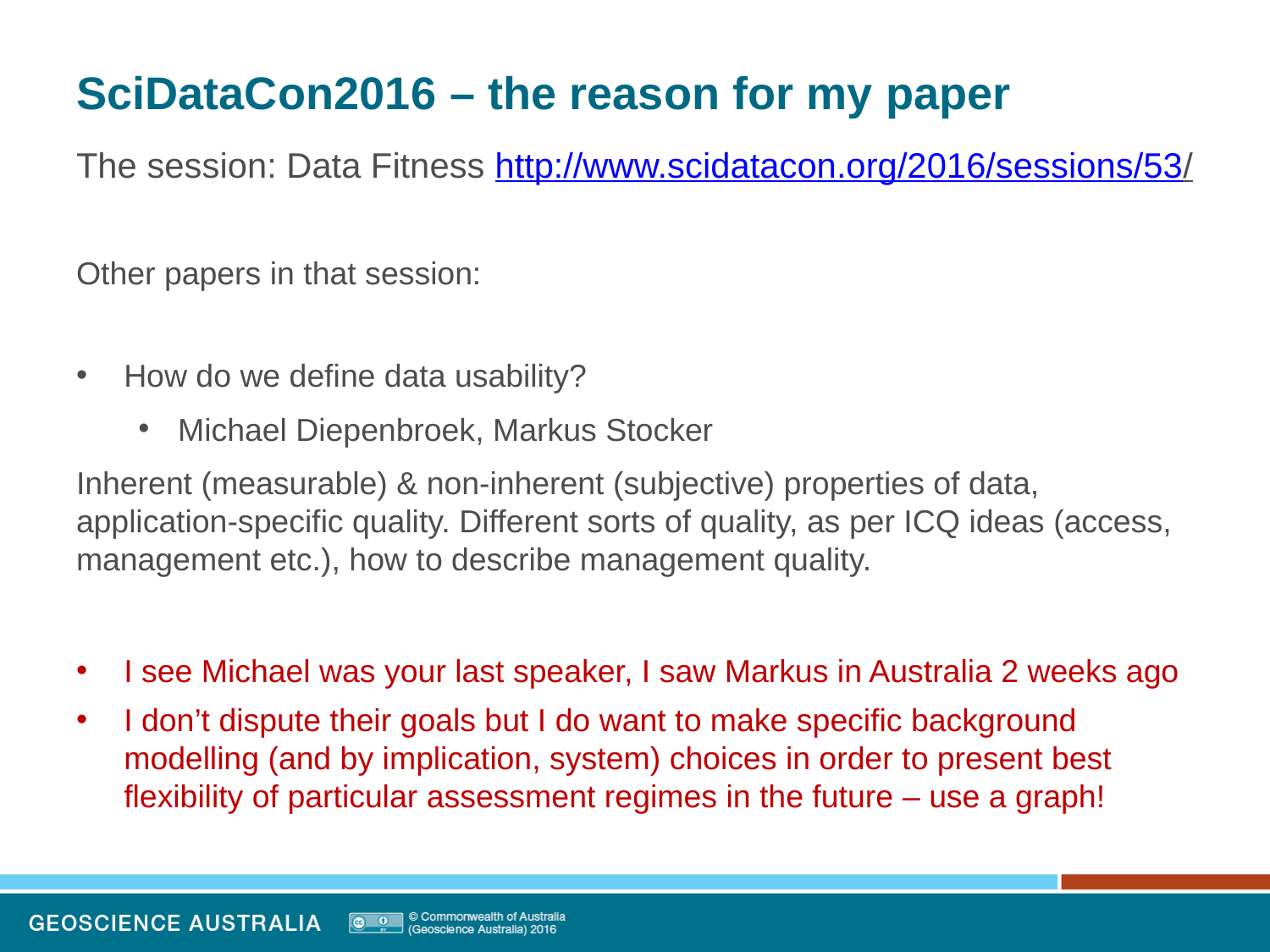

# SciDataCon2016 – the reason for my paper
The session: Data Fitness http://www.scidatacon.org/2016/sessions/53/

Other papers in that session:

How do we define data usability?
Michael Diepenbroek, Markus Stocker
Inherent (measurable) & non-inherent (subjective) properties of data, application-specific quality. Different sorts of quality, as per ICQ ideas (access, management etc.), how to describe management quality.

I see Michael was your last speaker, I saw Markus in Australia 2 weeks ago
I don’t dispute their goals but I do want to make specific background modelling (and by implication, system) choices in order to present best flexibility of particular assessment regimes in the future – use a graph!